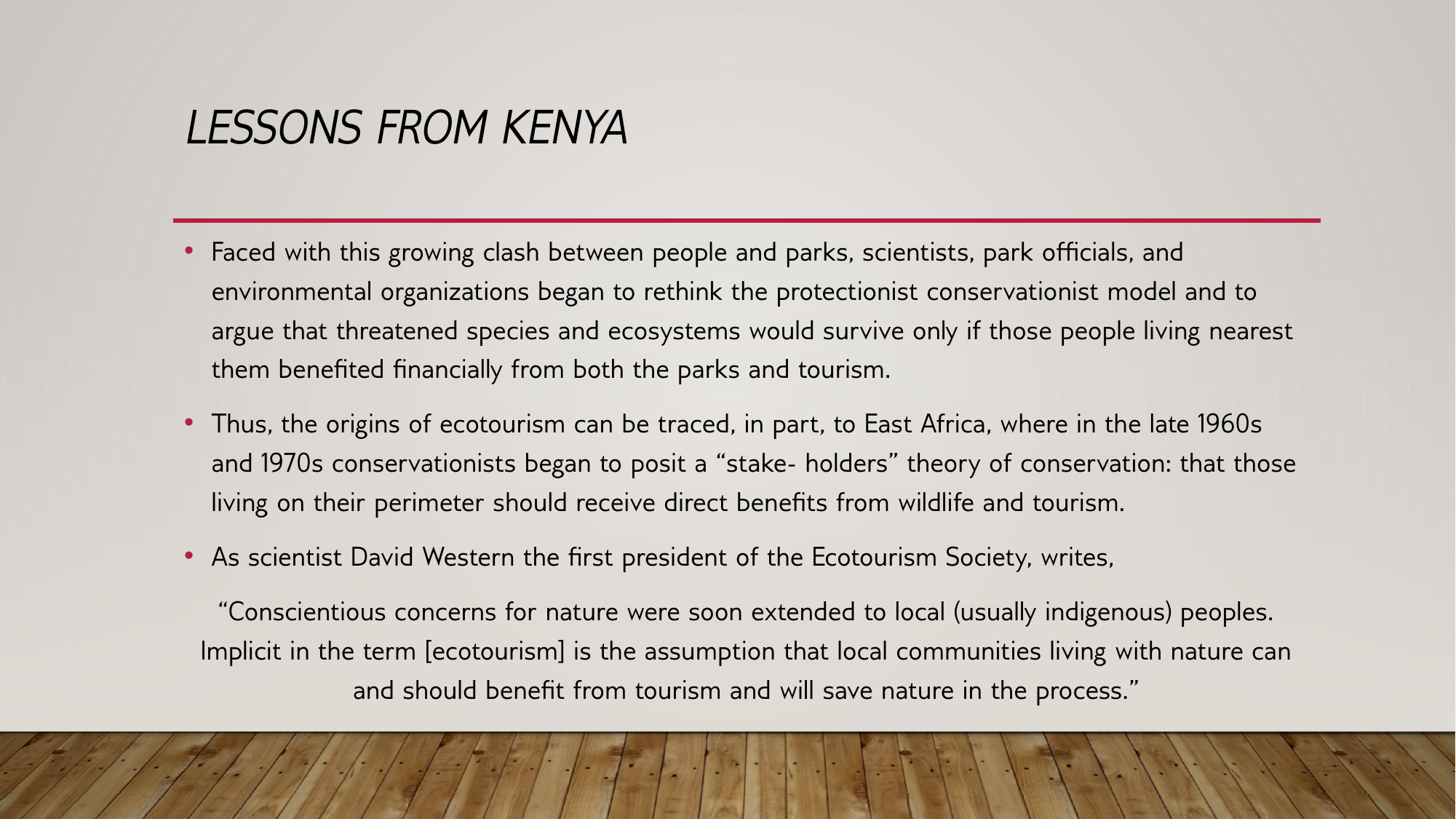

# Lessons from Kenya
Faced with this growing clash between people and parks, scientists, park officials, and environmental organizations began to rethink the protectionist conservationist model and to argue that threatened species and ecosystems would survive only if those people living nearest them benefited financially from both the parks and tourism.
Thus, the origins of ecotourism can be traced, in part, to East Africa, where in the late 1960s and 1970s conservationists began to posit a “stake- holders” theory of conservation: that those living on their perimeter should receive direct benefits from wildlife and tourism.
As scientist David Western the first president of the Ecotourism Society, writes,
“Conscientious concerns for nature were soon extended to local (usually indigenous) peoples. Implicit in the term [ecotourism] is the assumption that local communities living with nature can and should benefit from tourism and will save nature in the process.”